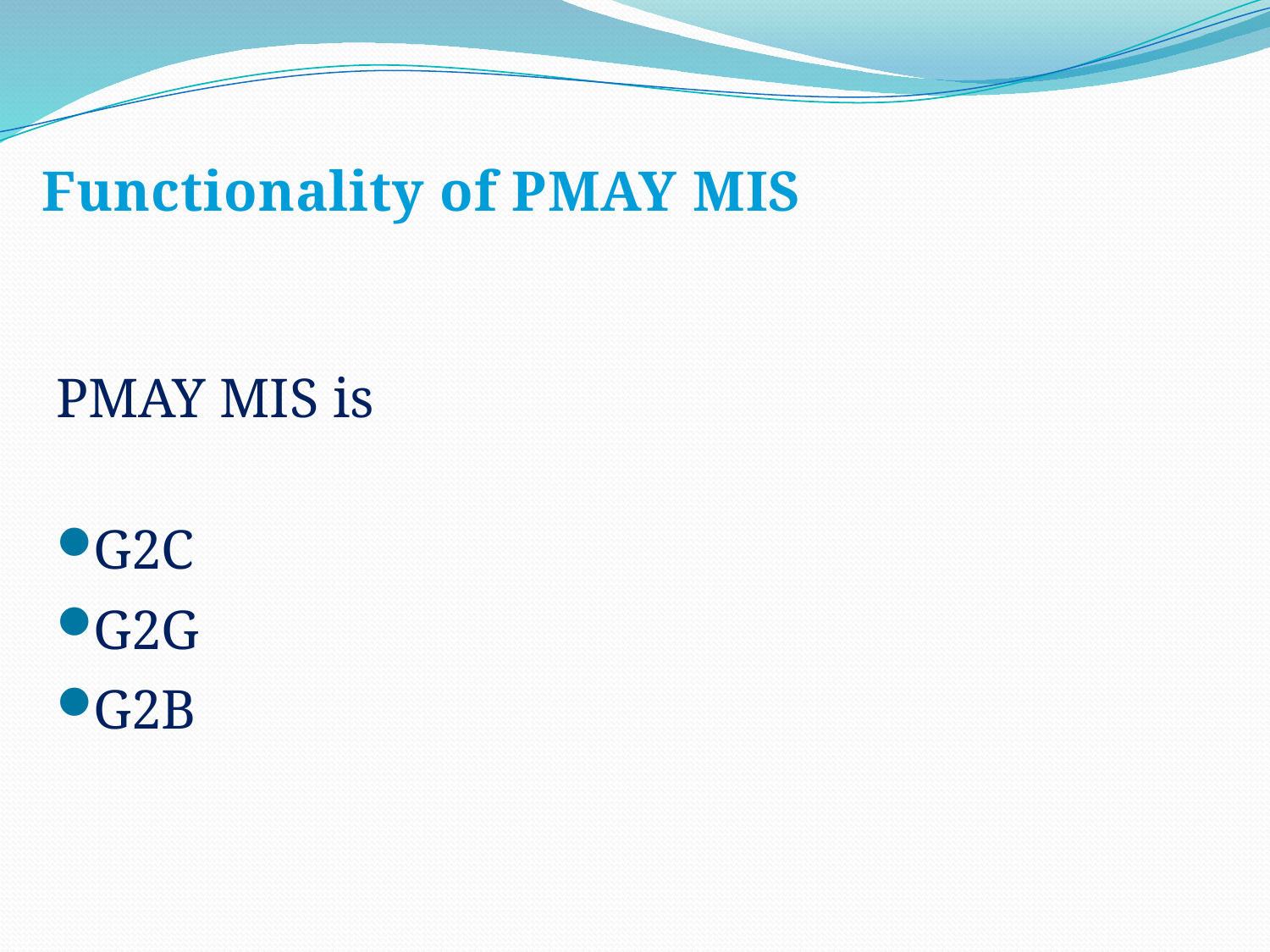

# Functionality of PMAY MIS

PMAY MIS is

G2C
G2G
G2B